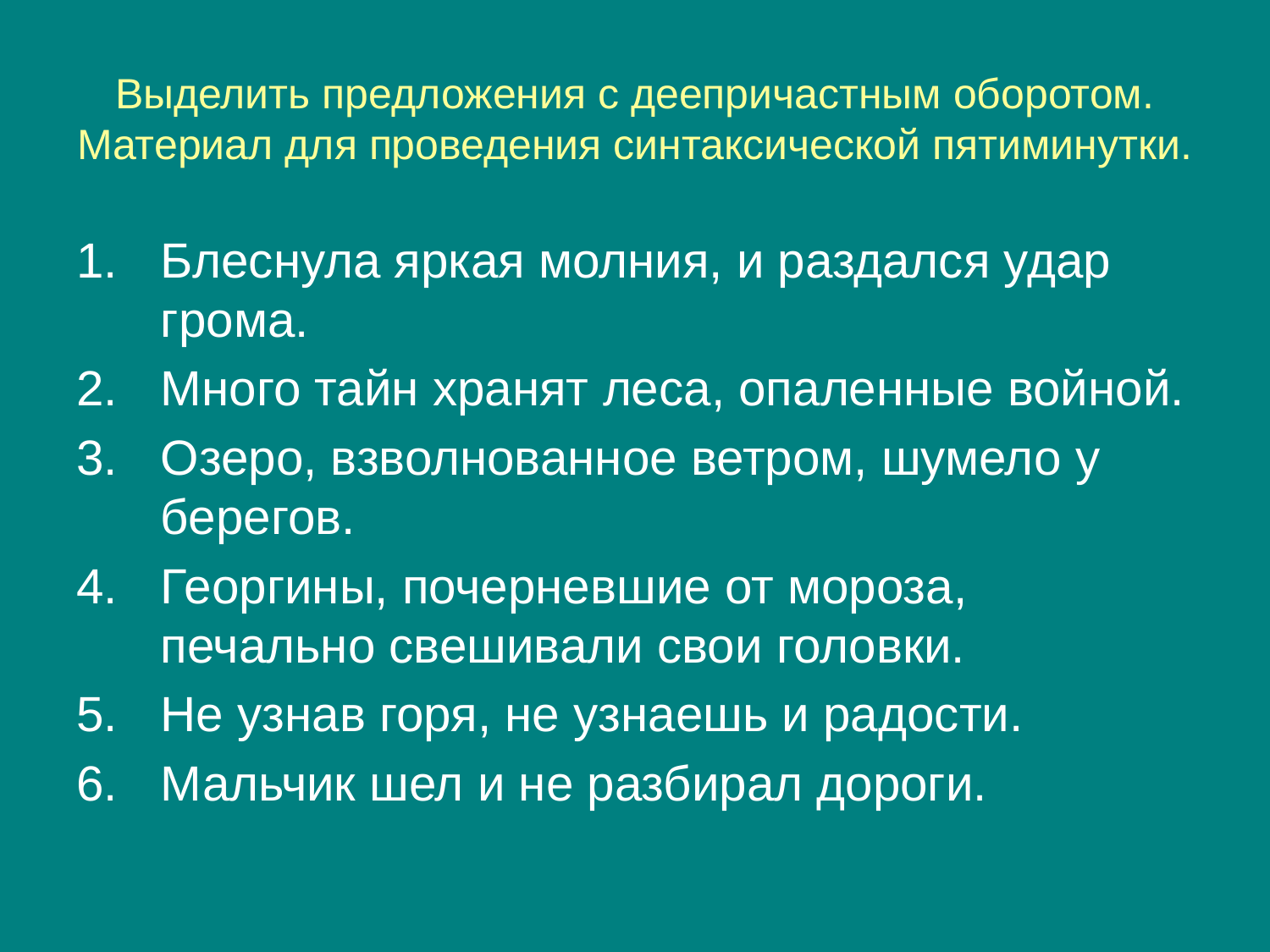

# Выделить предложения с деепричастным оборотом. Материал для проведения синтаксической пятиминутки.
Блеснула яркая молния, и раздался удар грома.
Много тайн хранят леса, опаленные войной.
Озеро, взволнованное ветром, шумело у берегов.
Георгины, почерневшие от мороза, печально свешивали свои головки.
Не узнав горя, не узнаешь и радости.
Мальчик шел и не разбирал дороги.